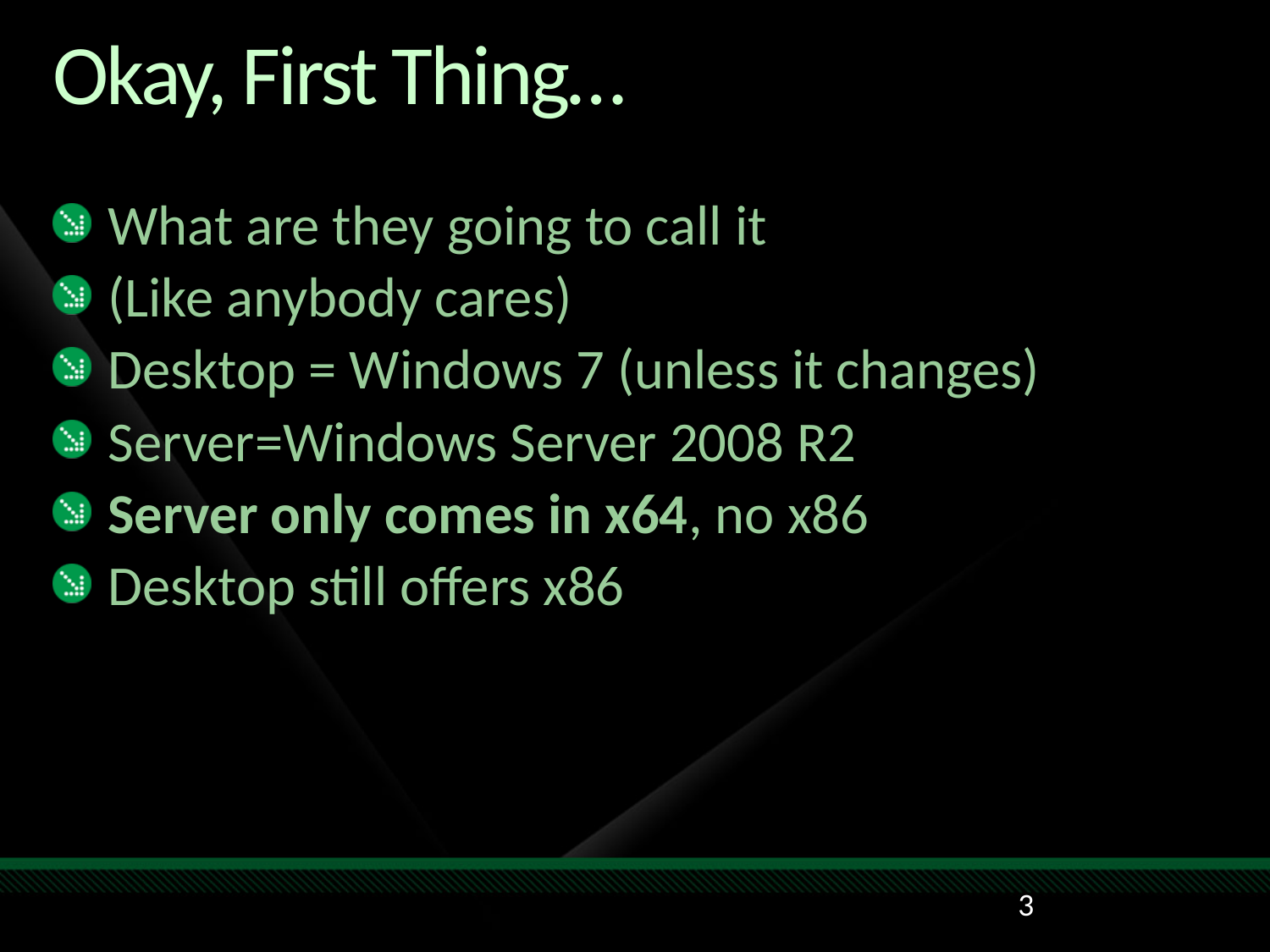

# Okay, First Thing…
What are they going to call it
(Like anybody cares)
Desktop = Windows 7 (unless it changes)
Server=Windows Server 2008 R2
Server only comes in x64, no x86
Desktop still offers x86
3